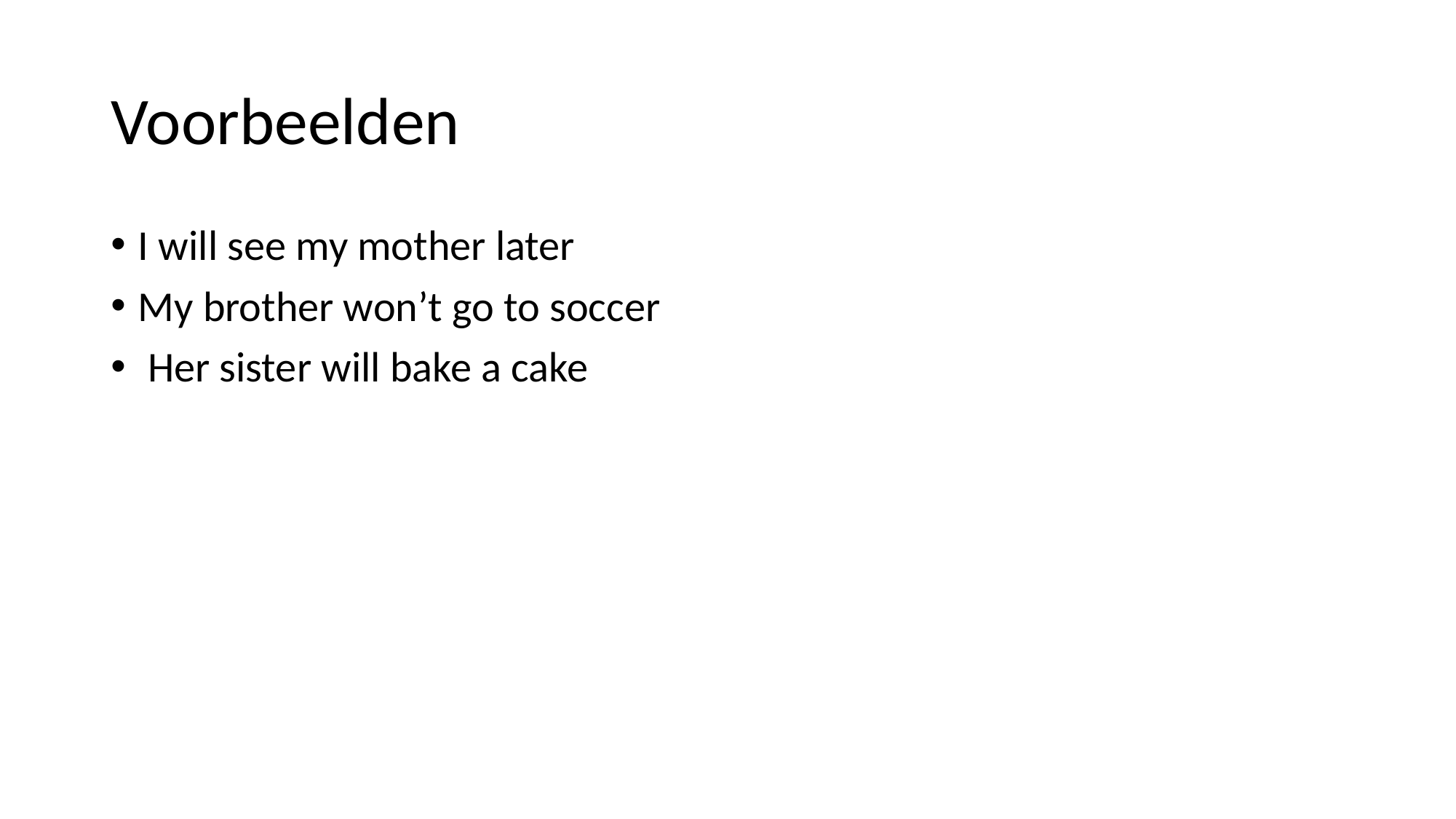

# Voorbeelden
I will see my mother later
My brother won’t go to soccer
 Her sister will bake a cake